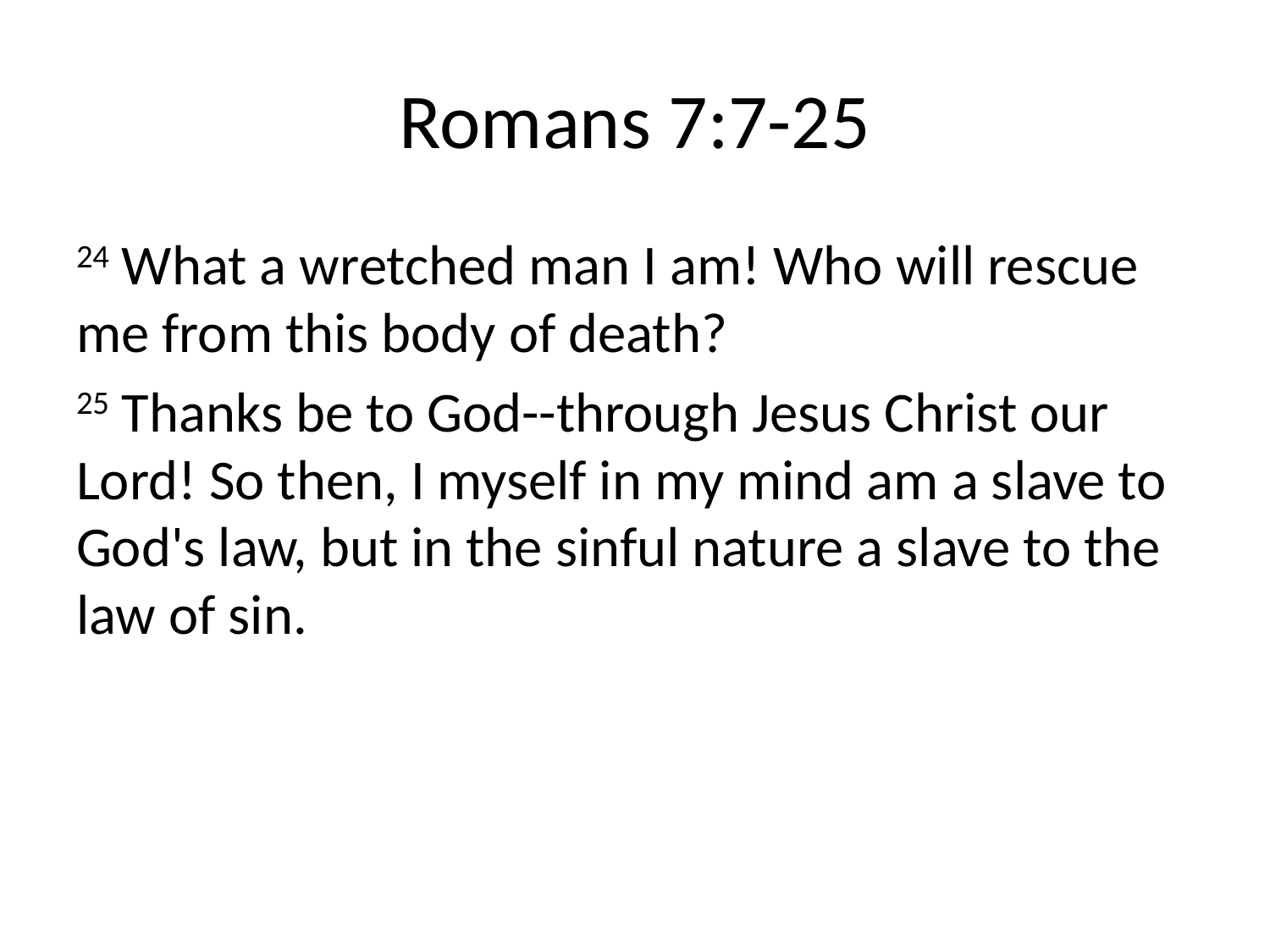

# Romans 7:7-25
24 What a wretched man I am! Who will rescue me from this body of death?
25 Thanks be to God--through Jesus Christ our Lord! So then, I myself in my mind am a slave to God's law, but in the sinful nature a slave to the law of sin.